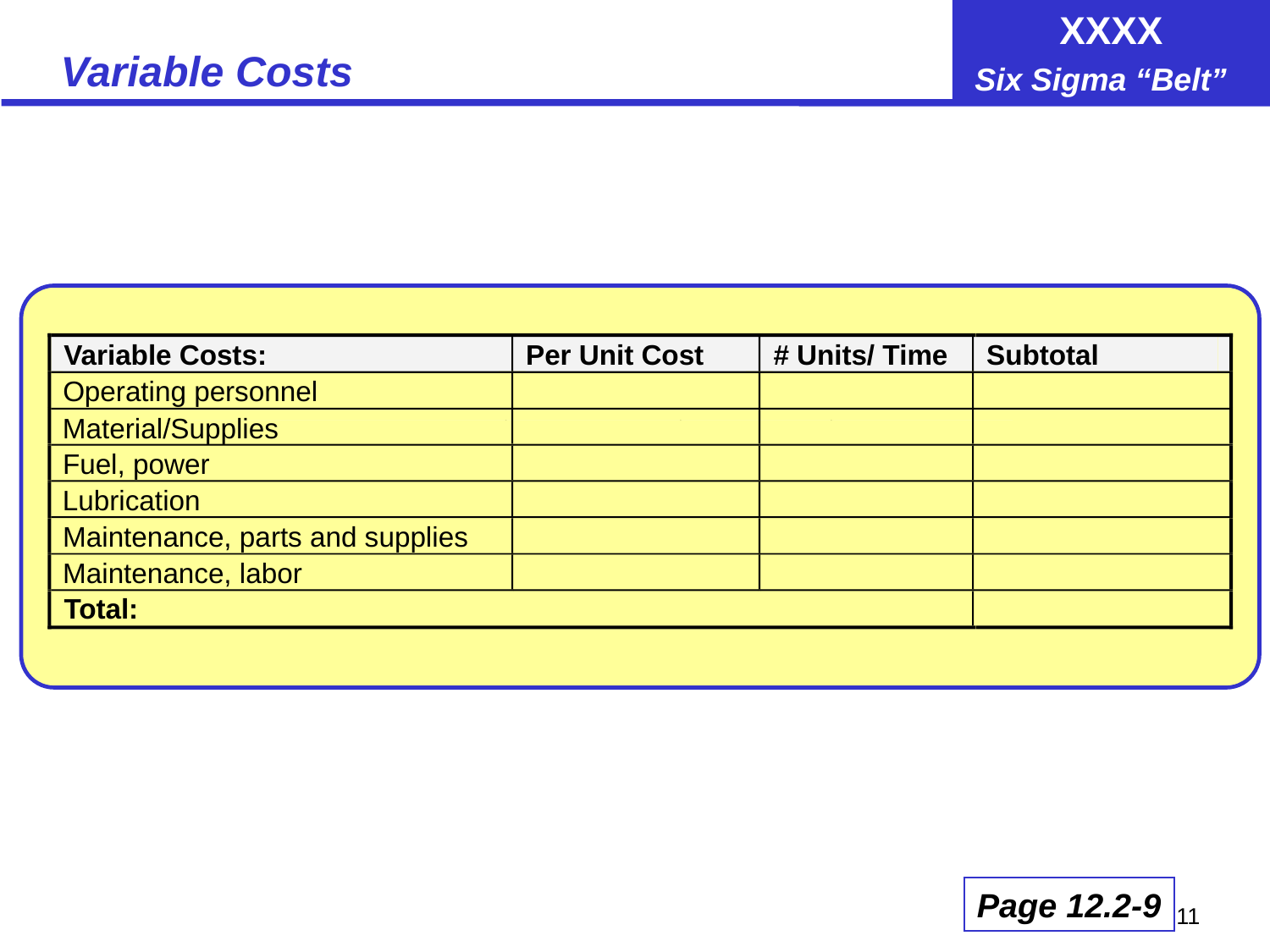

# Variable Costs

Variable Costs:

Per Unit Cost

# Units/ Time

Subtotal

Operating personnel

Material/Supplies

Fuel, power

Lubrication

Maintenance, parts and supplies

Maintenance, labor

Total:

Page 12.2-9